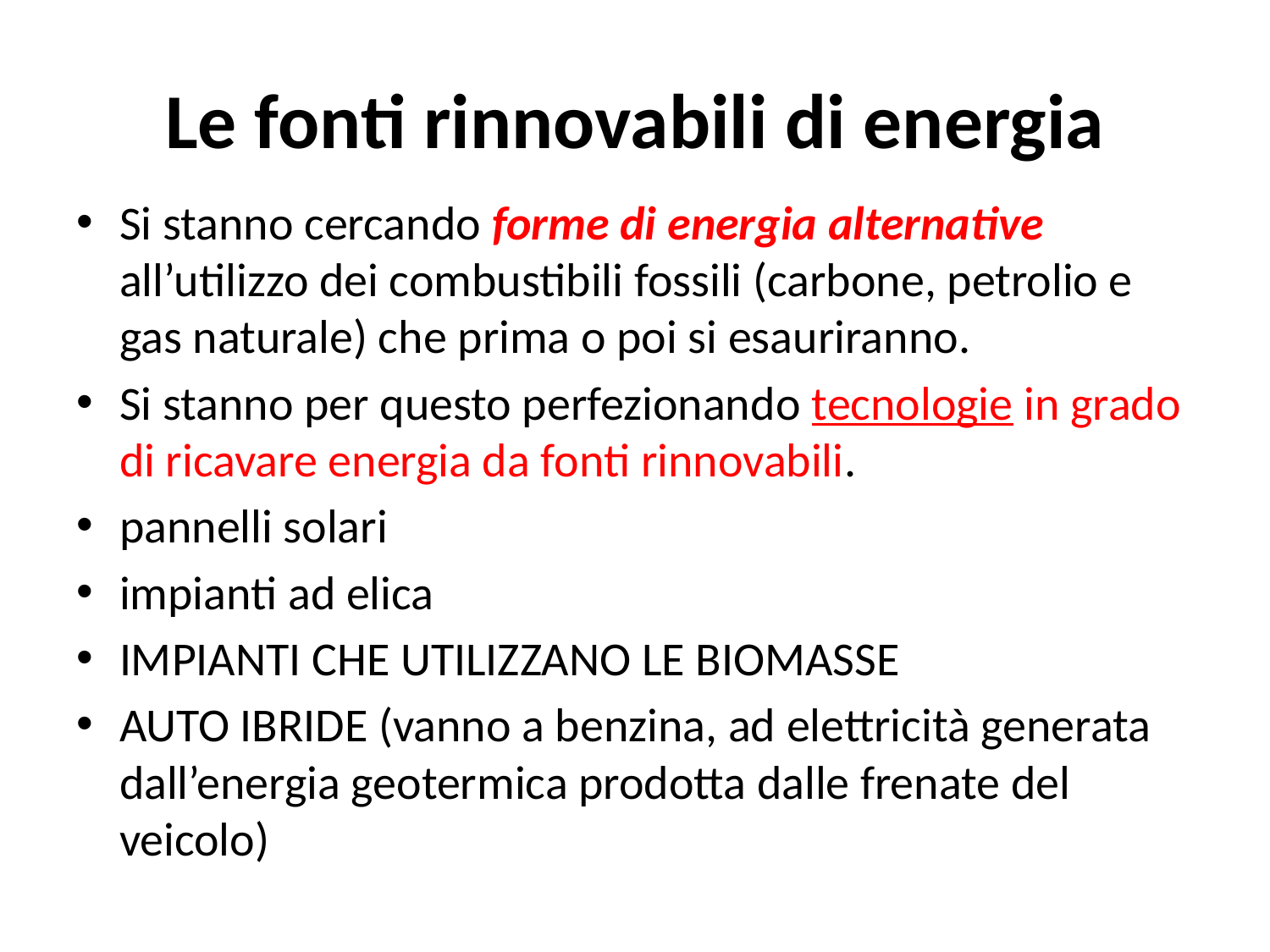

# Le fonti rinnovabili di energia
Si stanno cercando forme di energia alternative all’utilizzo dei combustibili fossili (carbone, petrolio e gas naturale) che prima o poi si esauriranno.
Si stanno per questo perfezionando tecnologie in grado di ricavare energia da fonti rinnovabili.
pannelli solari
impianti ad elica
IMPIANTI CHE UTILIZZANO LE BIOMASSE
AUTO IBRIDE (vanno a benzina, ad elettricità generata dall’energia geotermica prodotta dalle frenate del veicolo)